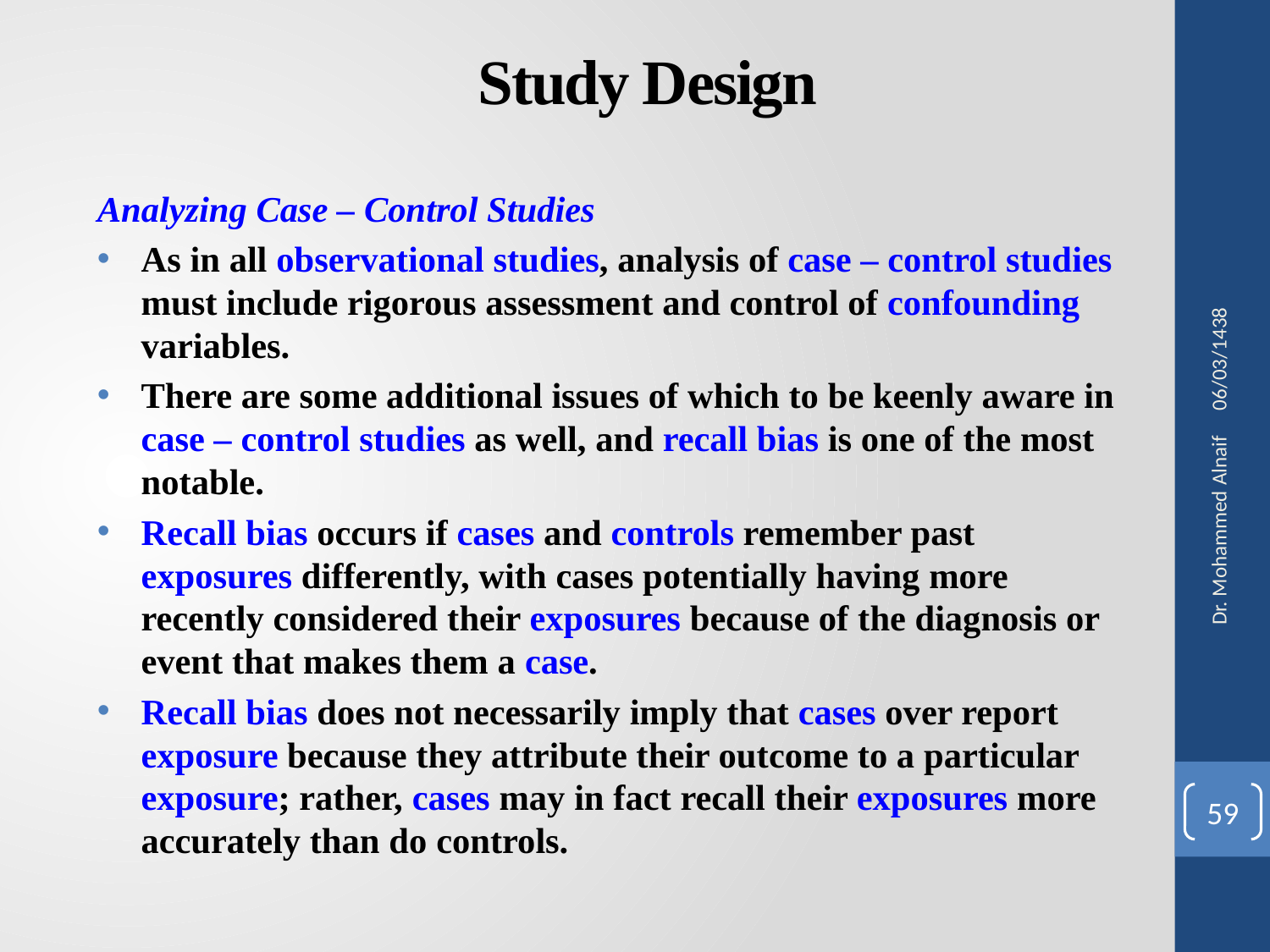

# Study Design
Analyzing Case – Control Studies
As in all observational studies, analysis of case – control studies must include rigorous assessment and control of confounding variables.
There are some additional issues of which to be keenly aware in case – control studies as well, and recall bias is one of the most notable.
Recall bias occurs if cases and controls remember past exposures differently, with cases potentially having more recently considered their exposures because of the diagnosis or event that makes them a case.
Recall bias does not necessarily imply that cases over report exposure because they attribute their outcome to a particular exposure; rather, cases may in fact recall their exposures more accurately than do controls.
06/03/1438
Dr. Mohammed Alnaif
59